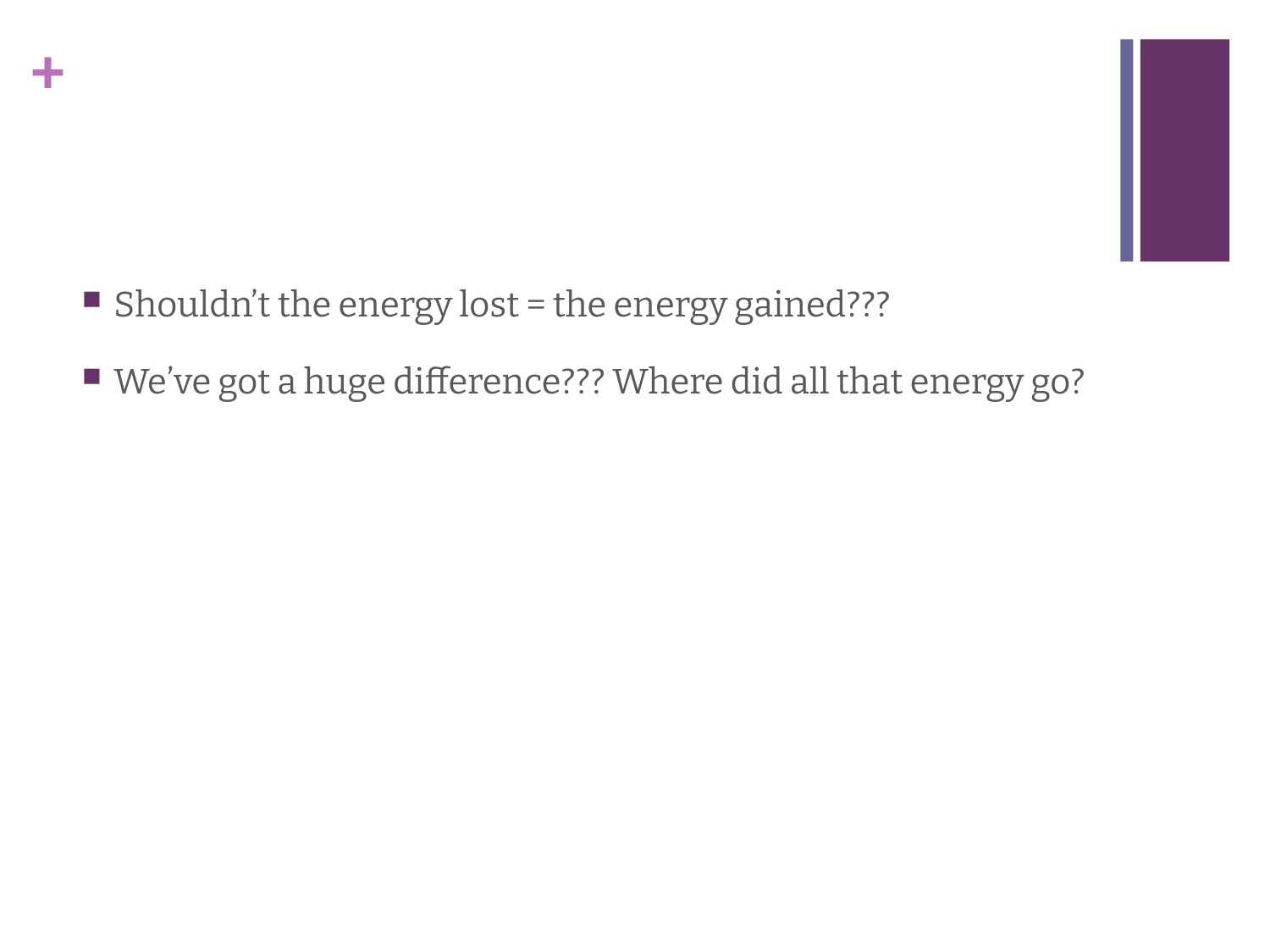

#
Shouldn’t the energy lost = the energy gained???
We’ve got a huge difference??? Where did all that energy go?